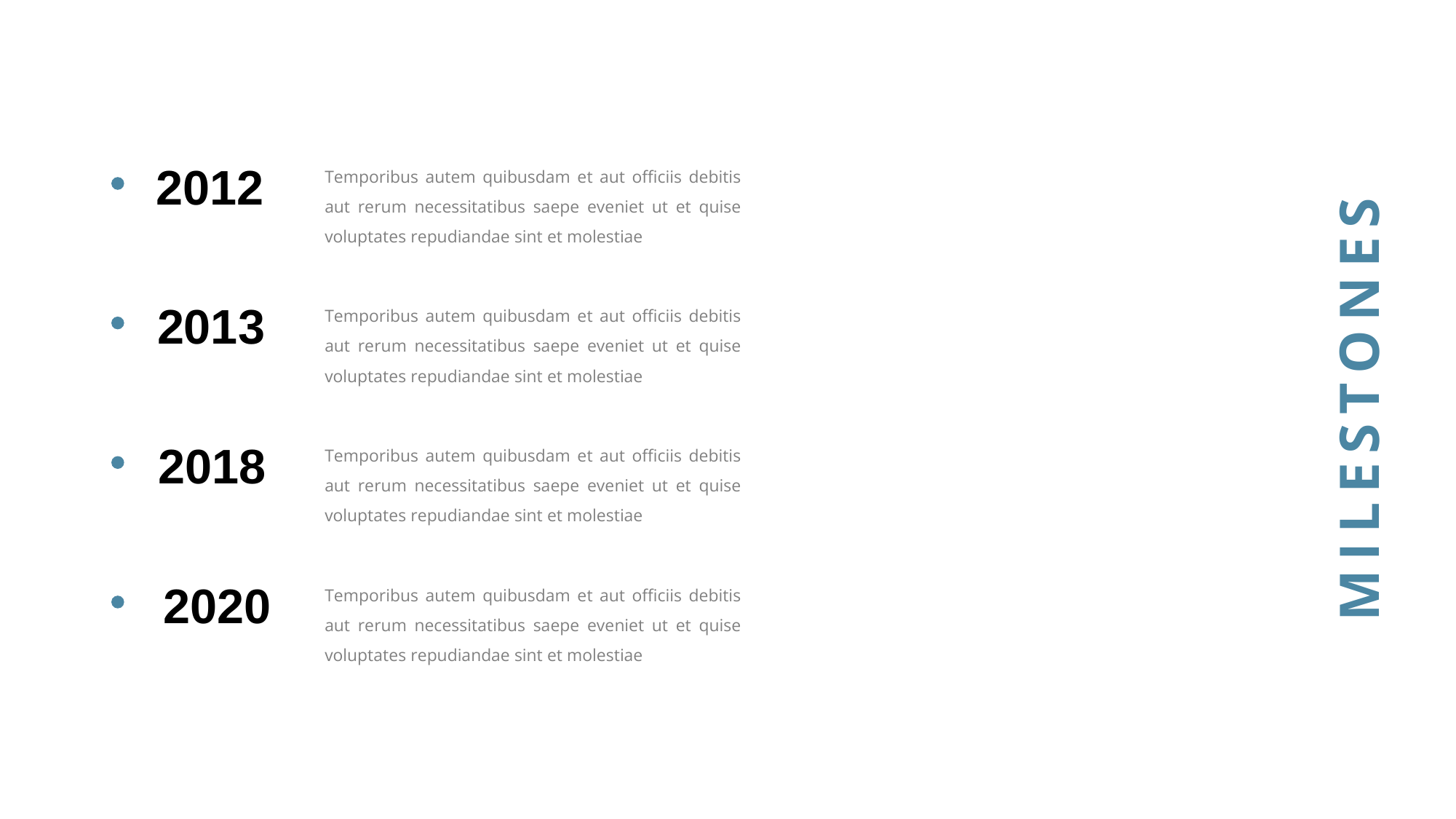

2012
Temporibus autem quibusdam et aut officiis debitis aut rerum necessitatibus saepe eveniet ut et quise voluptates repudiandae sint et molestiae

2013
Temporibus autem quibusdam et aut officiis debitis aut rerum necessitatibus saepe eveniet ut et quise voluptates repudiandae sint et molestiae

MILESTONES
2018
Temporibus autem quibusdam et aut officiis debitis aut rerum necessitatibus saepe eveniet ut et quise voluptates repudiandae sint et molestiae

2020
Temporibus autem quibusdam et aut officiis debitis aut rerum necessitatibus saepe eveniet ut et quise voluptates repudiandae sint et molestiae